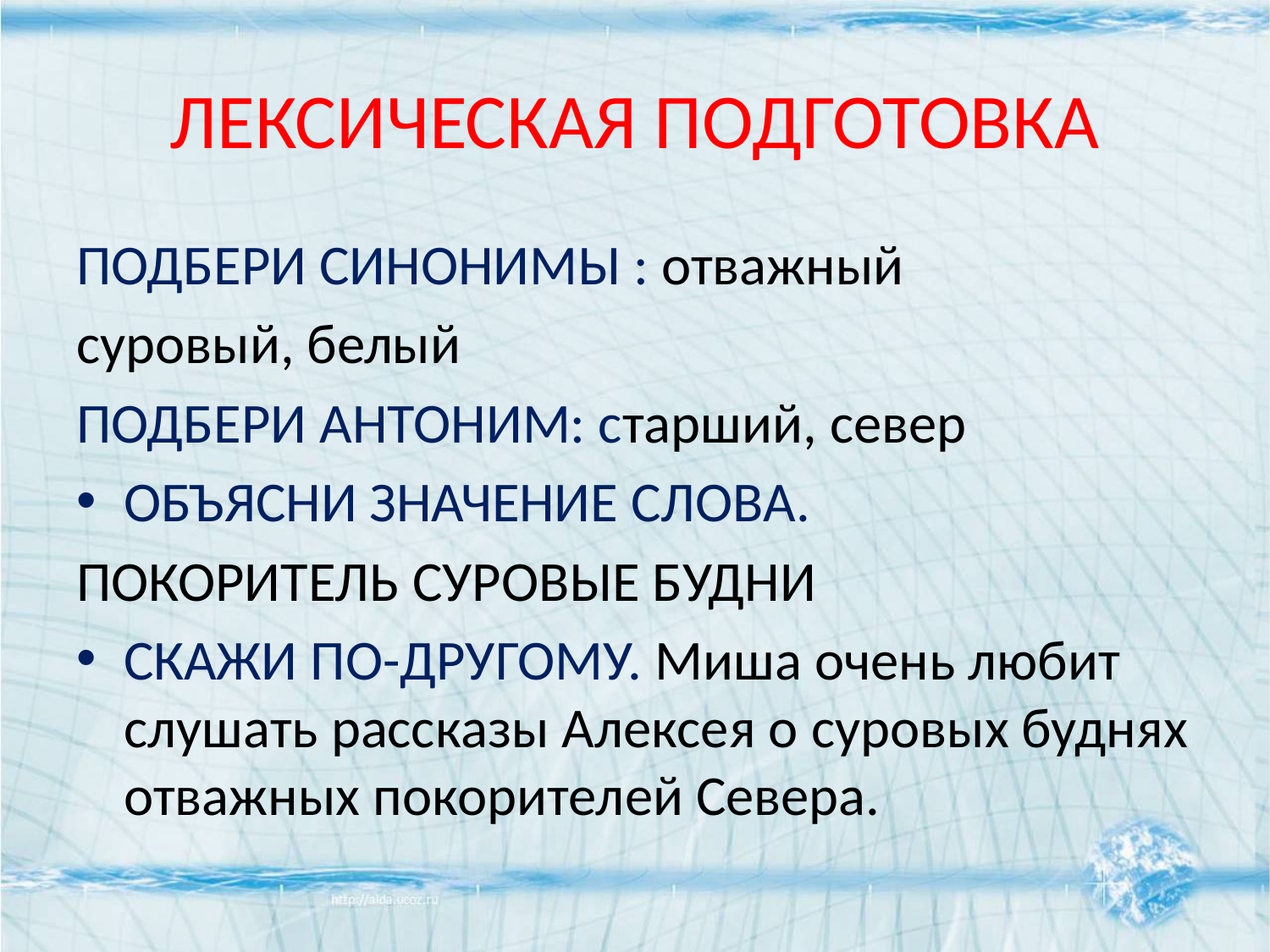

# ЛЕКСИЧЕСКАЯ ПОДГОТОВКА
ПОДБЕРИ СИНОНИМЫ : отважный
суровый, белый
ПОДБЕРИ АНТОНИМ: старший, север
ОБЪЯСНИ ЗНАЧЕНИЕ СЛОВА.
ПОКОРИТЕЛЬ СУРОВЫЕ БУДНИ
СКАЖИ ПО-ДРУГОМУ. Миша очень любит слушать рассказы Алексея о суровых буднях отважных покорителей Севера.